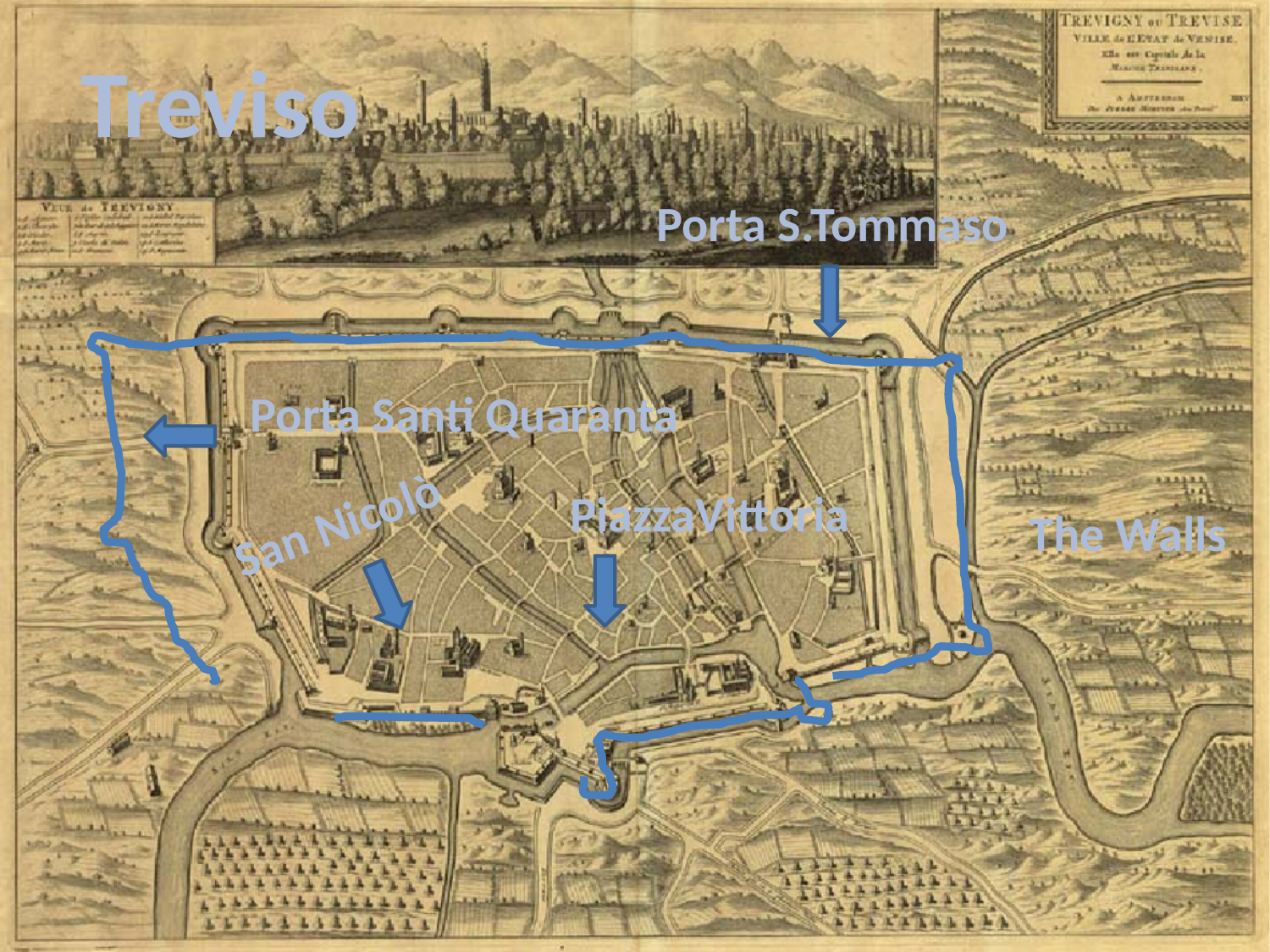

Treviso
Porta S.Tommaso

Porta Santi Quaranta

PiazzaVittoria
San Nicolò
The Walls